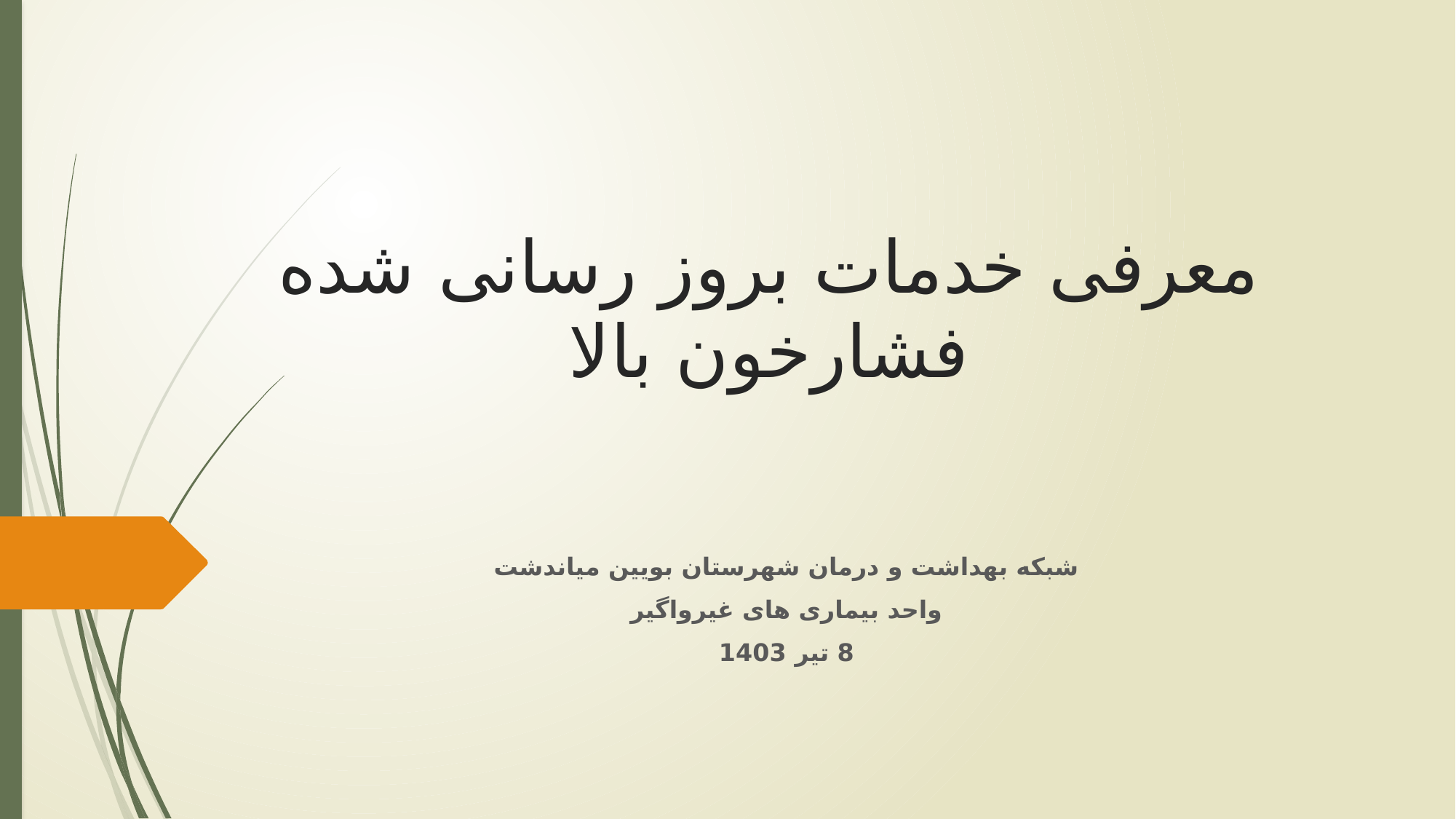

# معرفی خدمات بروز رسانی شده فشارخون بالا
شبکه بهداشت و درمان شهرستان بویین میاندشت
واحد بیماری های غیرواگیر
8 تیر 1403